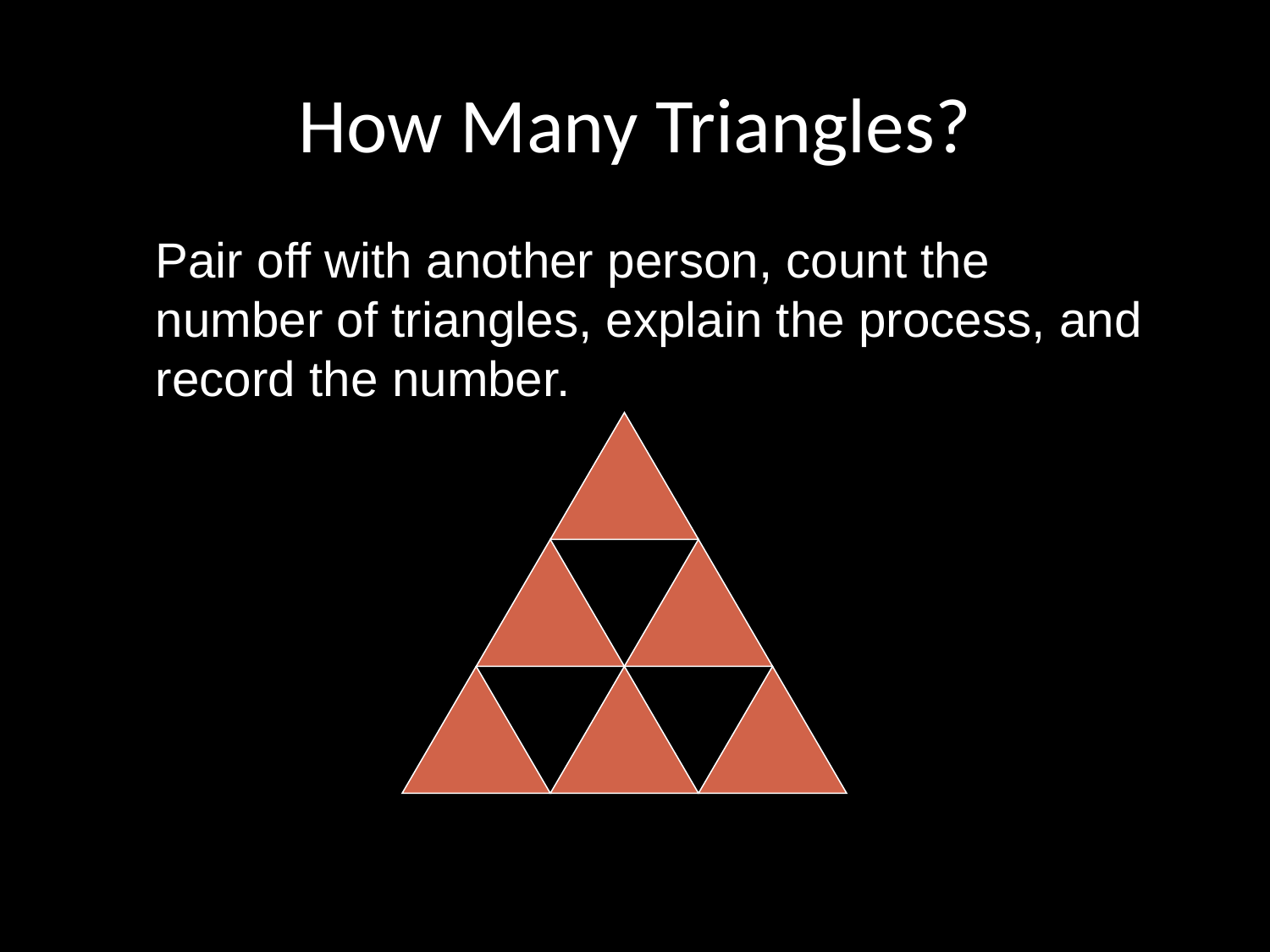

# How Many Triangles?
	Pair off with another person, count the number of triangles, explain the process, and record the number.